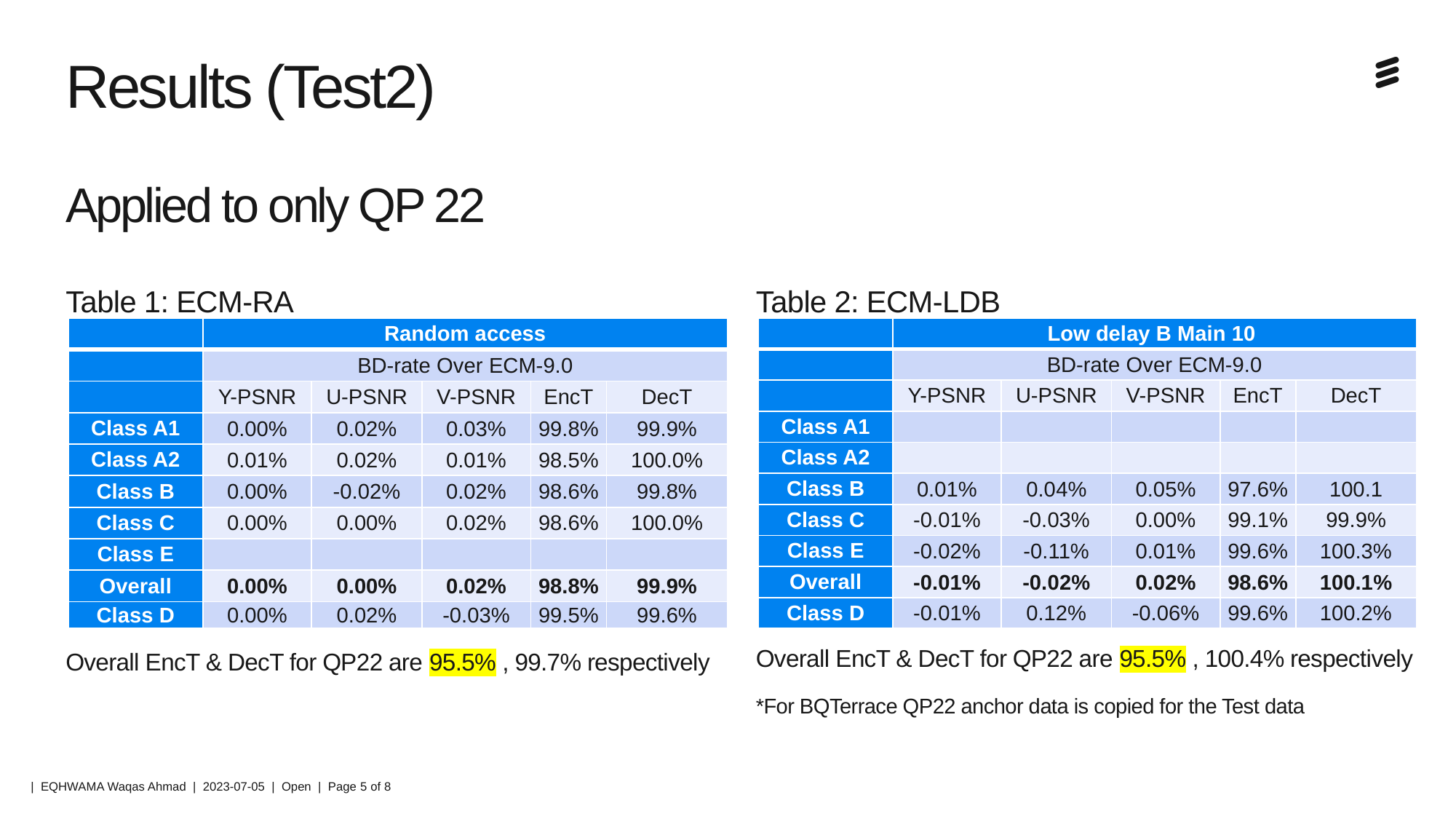

# Results (Test2) Applied to only QP 22
Table 1: ECM-RA
Table 2: ECM-LDB
|  | Random access |  |  |  |  |
| --- | --- | --- | --- | --- | --- |
|  | BD-rate Over ECM-9.0 |  |  |  |  |
|  | Y-PSNR | U-PSNR | V-PSNR | EncT | DecT |
| Class A1 | 0.00% | 0.02% | 0.03% | 99.8% | 99.9% |
| Class A2 | 0.01% | 0.02% | 0.01% | 98.5% | 100.0% |
| Class B | 0.00% | -0.02% | 0.02% | 98.6% | 99.8% |
| Class C | 0.00% | 0.00% | 0.02% | 98.6% | 100.0% |
| Class E |  |  |  |  |  |
| Overall | 0.00% | 0.00% | 0.02% | 98.8% | 99.9% |
| Class D | 0.00% | 0.02% | -0.03% | 99.5% | 99.6% |
|  | Low delay B Main 10 |  |  |  |  |
| --- | --- | --- | --- | --- | --- |
|  | BD-rate Over ECM-9.0 |  |  |  |  |
|  | Y-PSNR | U-PSNR | V-PSNR | EncT | DecT |
| Class A1 |  |  |  |  |  |
| Class A2 |  |  |  |  |  |
| Class B | 0.01% | 0.04% | 0.05% | 97.6% | 100.1 |
| Class C | -0.01% | -0.03% | 0.00% | 99.1% | 99.9% |
| Class E | -0.02% | -0.11% | 0.01% | 99.6% | 100.3% |
| Overall | -0.01% | -0.02% | 0.02% | 98.6% | 100.1% |
| Class D | -0.01% | 0.12% | -0.06% | 99.6% | 100.2% |
Overall EncT & DecT for QP22 are 95.5% , 100.4% respectively
Overall EncT & DecT for QP22 are 95.5% , 99.7% respectively
*For BQTerrace QP22 anchor data is copied for the Test data